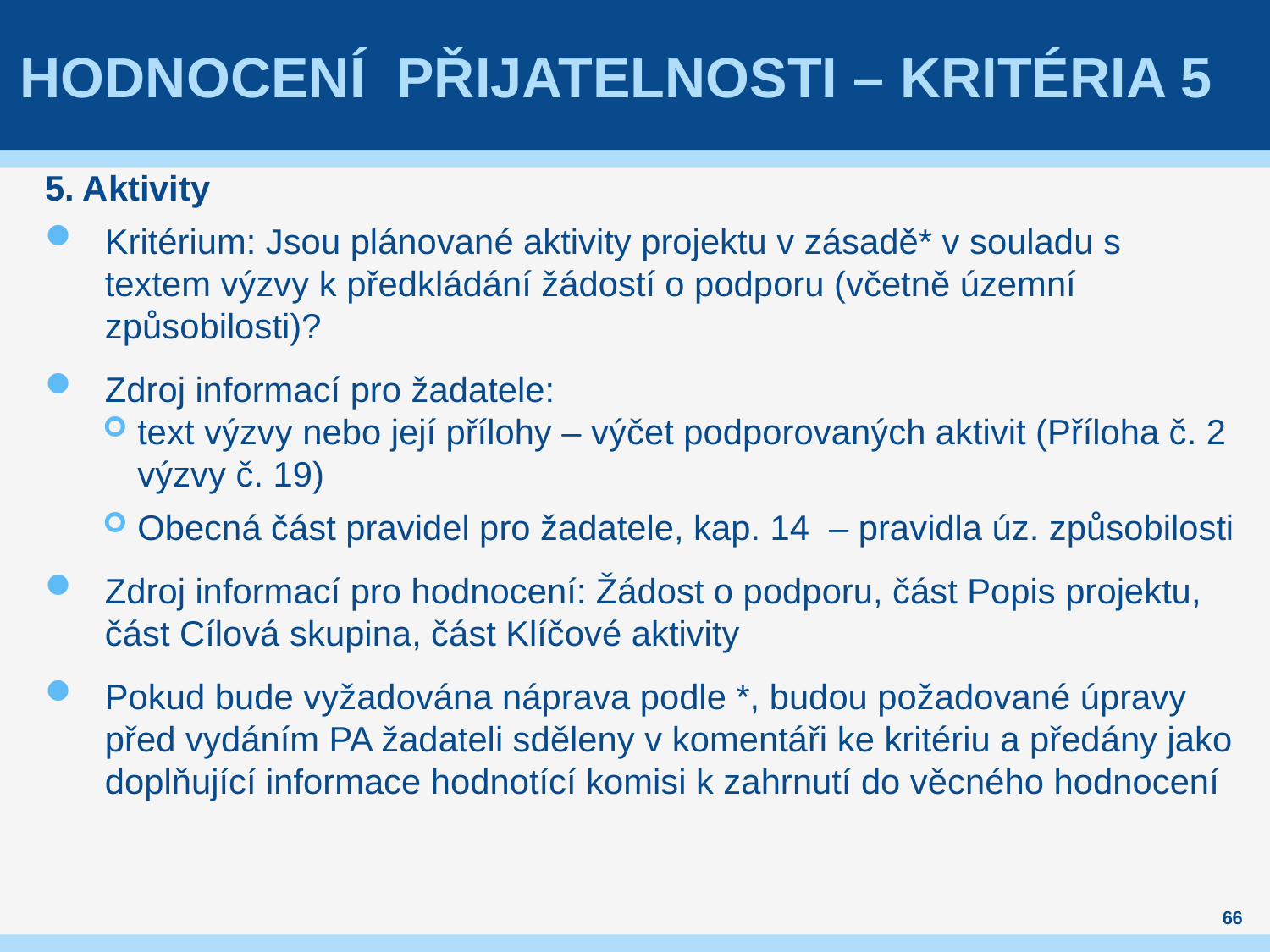

# hodnocení  přijatelnosti – kritéria 5
5. Aktivity
Kritérium: Jsou plánované aktivity projektu v zásadě* v souladu s textem výzvy k předkládání žádostí o podporu (včetně územní způsobilosti)?
Zdroj informací pro žadatele:
text výzvy nebo její přílohy – výčet podporovaných aktivit (Příloha č. 2 výzvy č. 19)
Obecná část pravidel pro žadatele, kap. 14  – pravidla úz. způsobilosti
Zdroj informací pro hodnocení: Žádost o podporu, část Popis projektu, část Cílová skupina, část Klíčové aktivity
Pokud bude vyžadována náprava podle *, budou požadované úpravy před vydáním PA žadateli sděleny v komentáři ke kritériu a předány jako doplňující informace hodnotící komisi k zahrnutí do věcného hodnocení

66